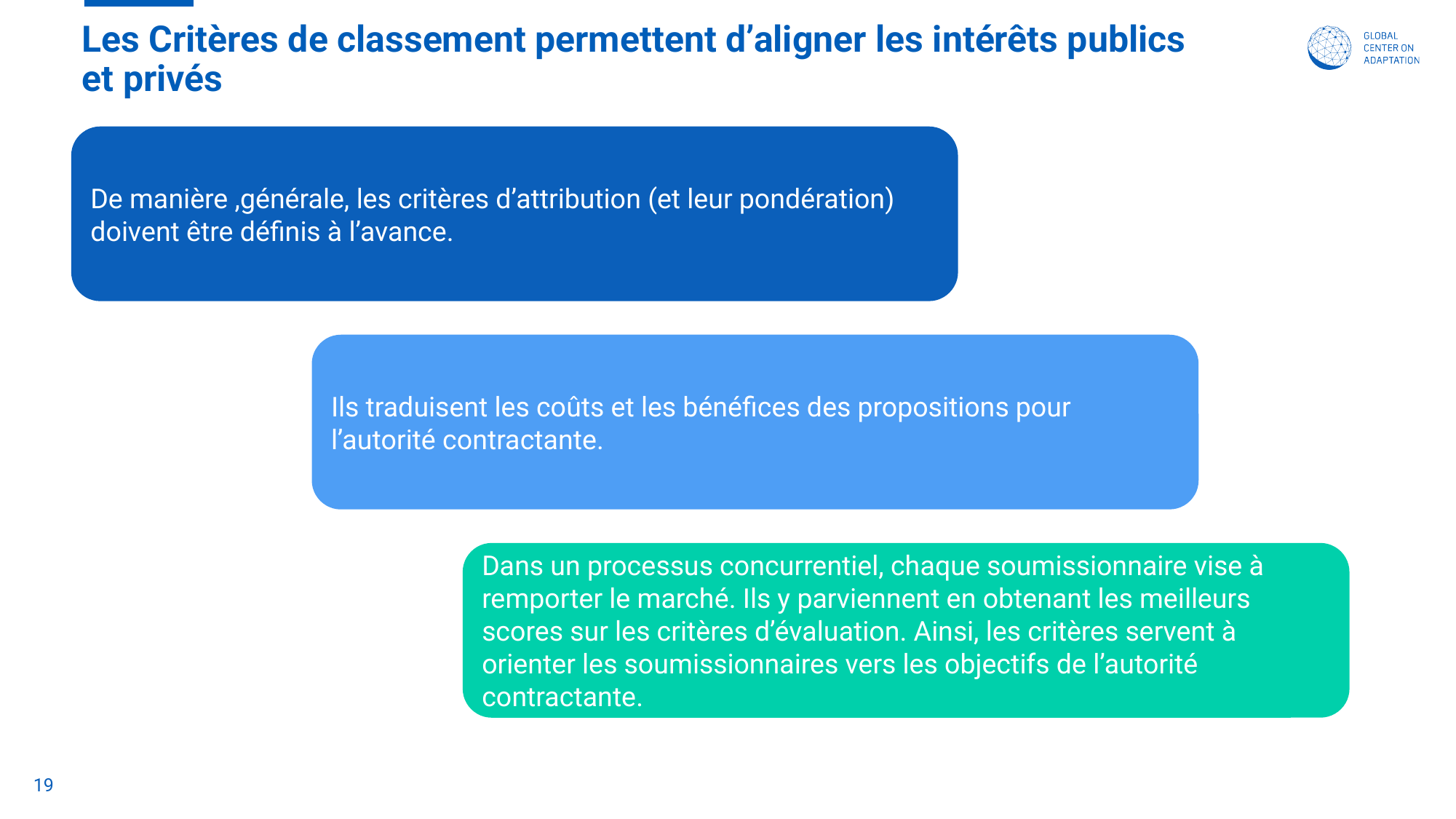

# Les Critères de classement permettent d’aligner les intérêts publics et privés
De manière ,générale, les critères d’attribution (et leur pondération) doivent être définis à l’avance.
Ils traduisent les coûts et les bénéfices des propositions pour l’autorité contractante.
Dans un processus concurrentiel, chaque soumissionnaire vise à remporter le marché. Ils y parviennent en obtenant les meilleurs scores sur les critères d’évaluation. Ainsi, les critères servent à orienter les soumissionnaires vers les objectifs de l’autorité contractante.